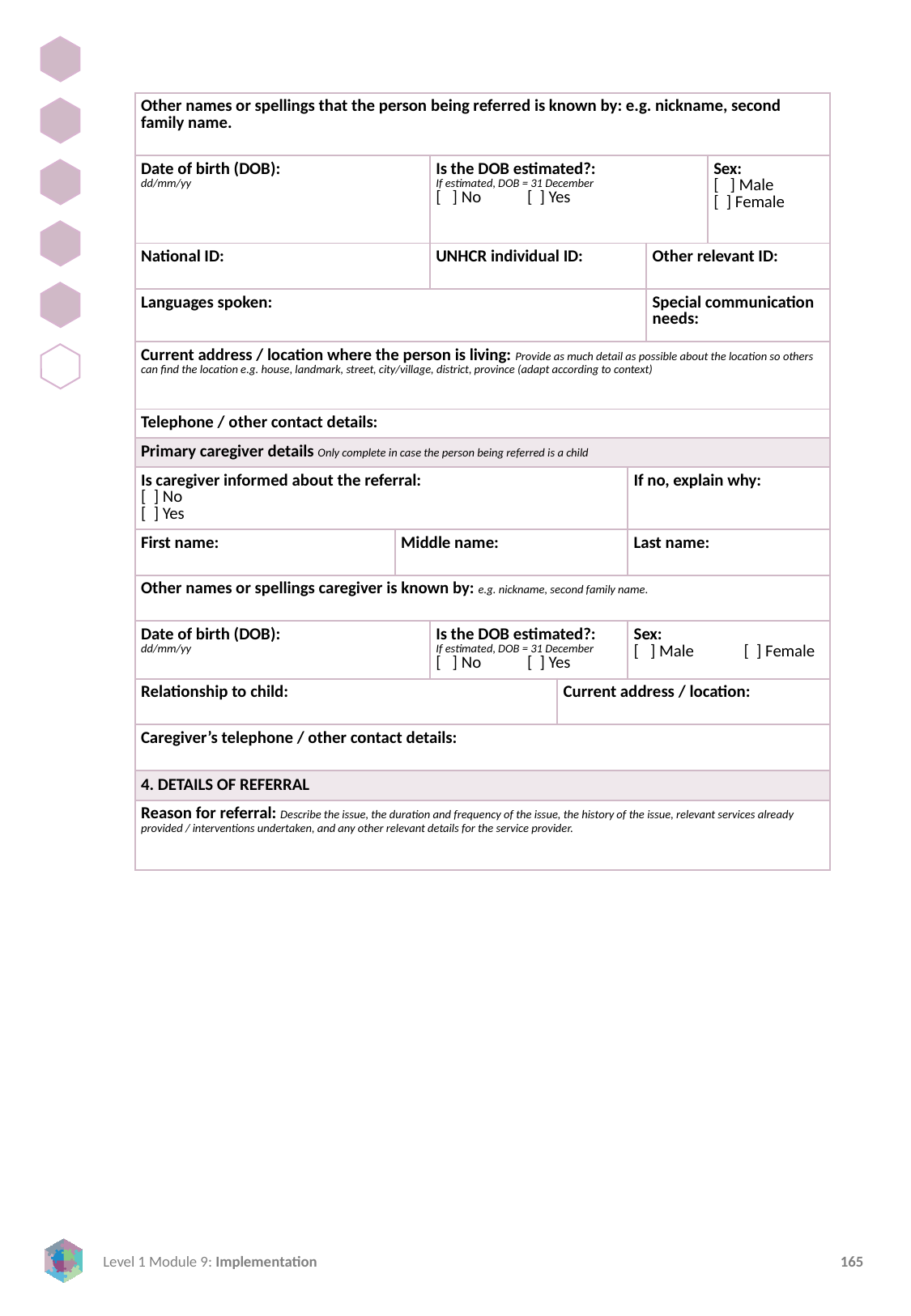

| Other names or spellings that the person being referred is known by: e.g. nickname, second family name. |  |  |  |  |  |  |
| --- | --- | --- | --- | --- | --- | --- |
| Date of birth (DOB): dd/mm/yy |  | Is the DOB estimated?: If estimated, DOB = 31 December [ ] No [ ] Yes |  |  |  | Sex: [ ] Male [ ] Female |
| National ID: |  | UNHCR individual ID: |  |  | Other relevant ID: |  |
| Languages spoken: |  |  |  |  | Special communication needs: |  |
| Current address / location where the person is living: Provide as much detail as possible about the location so others can find the location e.g. house, landmark, street, city/village, district, province (adapt according to context) |  |  |  |  |  |  |
| Telephone / other contact details: |  |  |  |  |  |  |
| Primary caregiver details Only complete in case the person being referred is a child |  |  |  |  |  |  |
| Is caregiver informed about the referral: [ ] No [ ] Yes |  |  |  | If no, explain why: | If no, explain why: |  |
| First name: | Middle name: |  |  | Last name: |  | Last name: |
| Other names or spellings caregiver is known by: e.g. nickname, second family name. |  |  |  |  |  |  |
| Date of birth (DOB): dd/mm/yy |  | Is the DOB estimated?: If estimated, DOB = 31 December [ ] No [ ] Yes |  | Sex: [ ] Male [ ] Female |  | Sex: [ ] Male [ ] Female |
| Relationship to child: |  |  | Current address / location: |  | Current address / location: |  |
| Caregiver’s telephone / other contact details: |  |  |  |  |  |  |
| 4. DETAILS OF REFERRAL |  |  |  |  |  |  |
| Reason for referral: Describe the issue, the duration and frequency of the issue, the history of the issue, relevant services already provided / interventions undertaken, and any other relevant details for the service provider. |  |  |  |  |  |  |